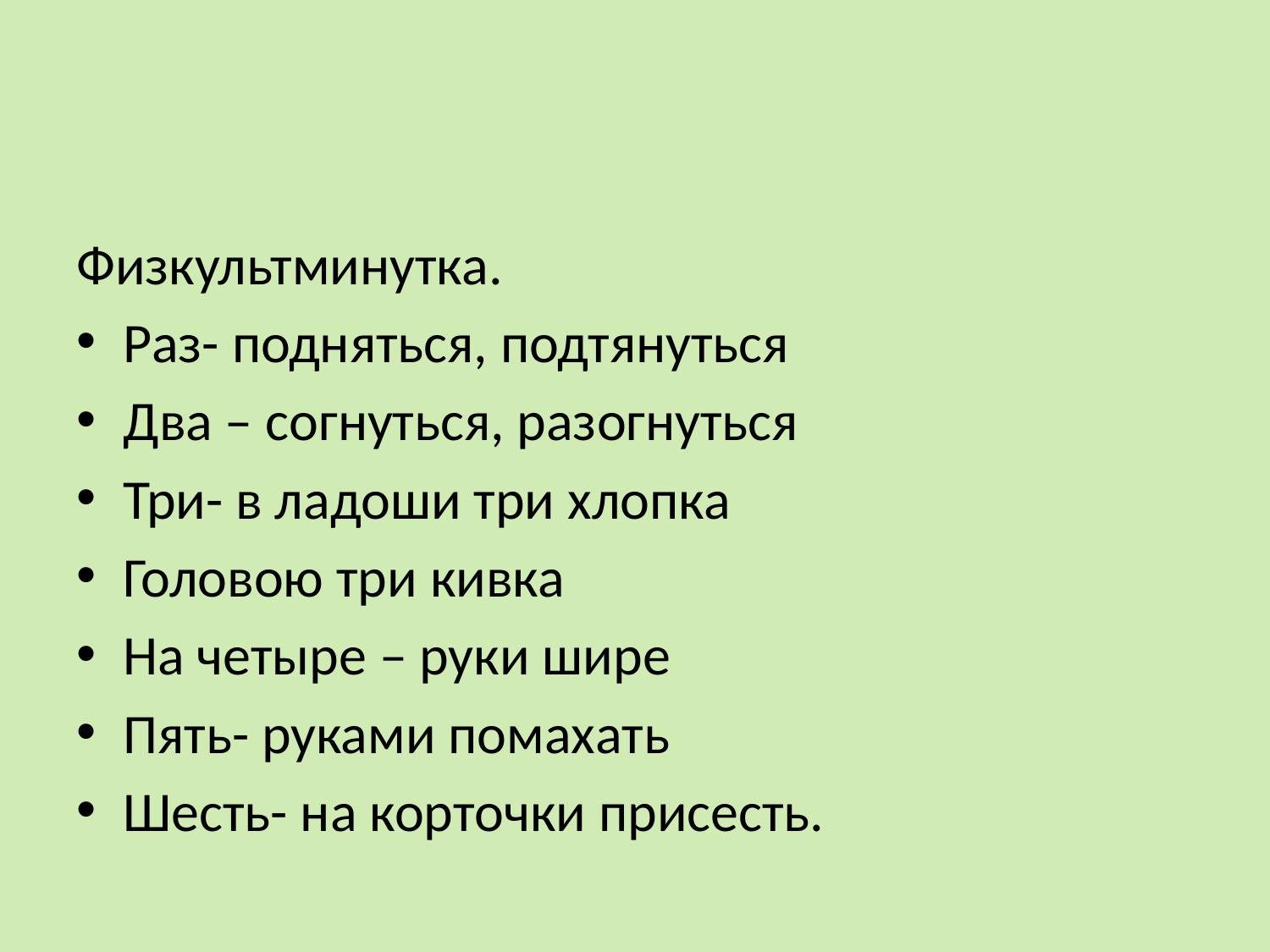

#
Физкультминутка.
Раз- подняться, подтянуться
Два – согнуться, разогнуться
Три- в ладоши три хлопка
Головою три кивка
На четыре – руки шире
Пять- руками помахать
Шесть- на корточки присесть.